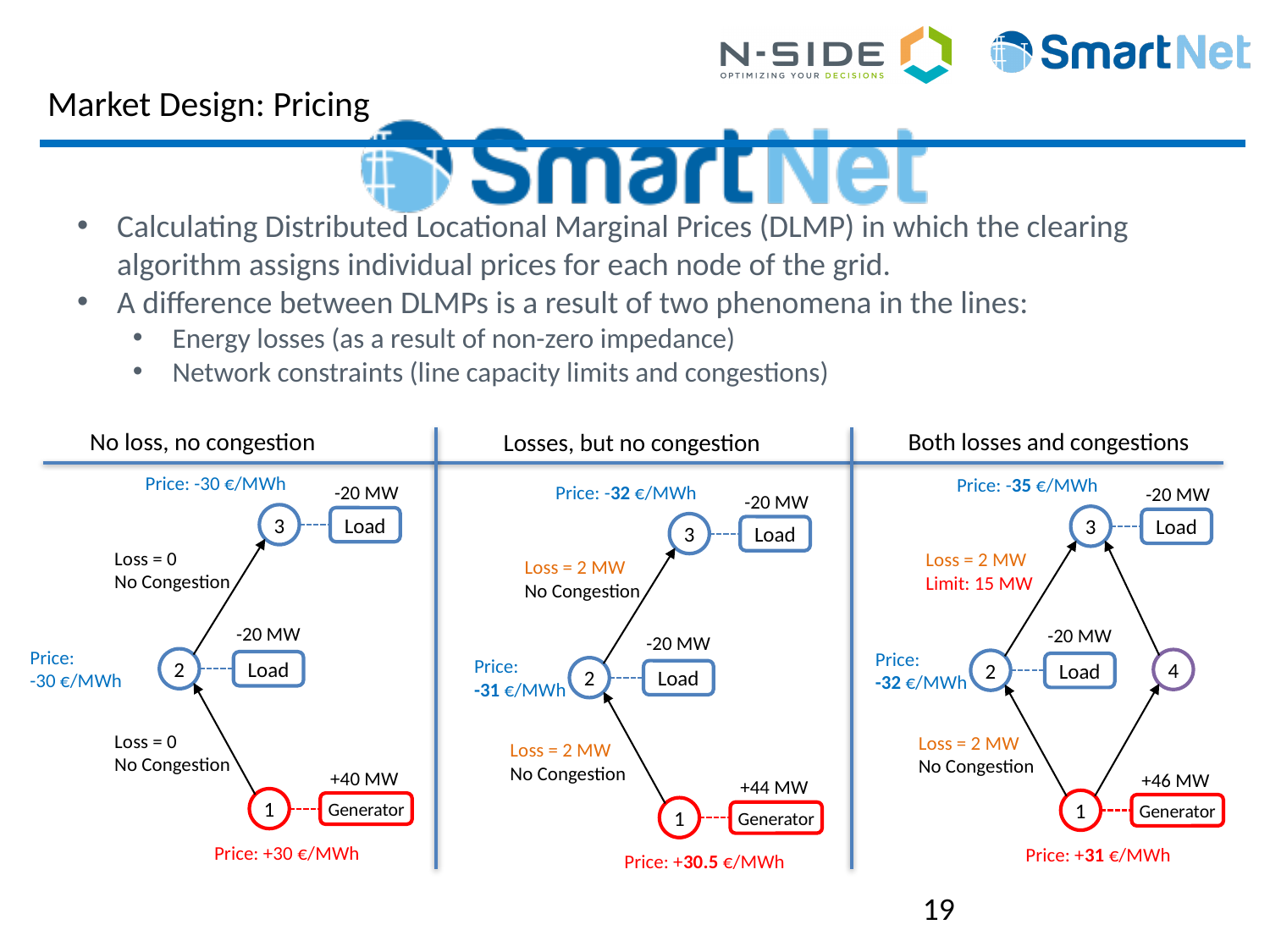

# Market Design: Pricing
Calculating Distributed Locational Marginal Prices (DLMP) in which the clearing algorithm assigns individual prices for each node of the grid.
A difference between DLMPs is a result of two phenomena in the lines:
Energy losses (as a result of non-zero impedance)
Network constraints (line capacity limits and congestions)
No loss, no congestion
Both losses and congestions
Losses, but no congestion
Price: -30 €/MWh
-20 MW
3
Load
Loss = 0
No Congestion
-20 MW
Price:
-30 €/MWh
2
Load
Loss = 0
No Congestion
+40 MW
1
Generator
Price: +30 €/MWh
Price: -35 €/MWh
-20 MW
3
Load
Loss = 2 MW
Limit: 15 MW
-20 MW
Price:
-32 €/MWh
4
2
Load
Loss = 2 MW
No Congestion
+46 MW
1
Generator
Price: +31 €/MWh
Price: -32 €/MWh
-20 MW
3
Load
Loss = 2 MW
No Congestion
-20 MW
Price:
-31 €/MWh
2
Load
Loss = 2 MW
No Congestion
+44 MW
1
Generator
Price: +30.5 €/MWh
19